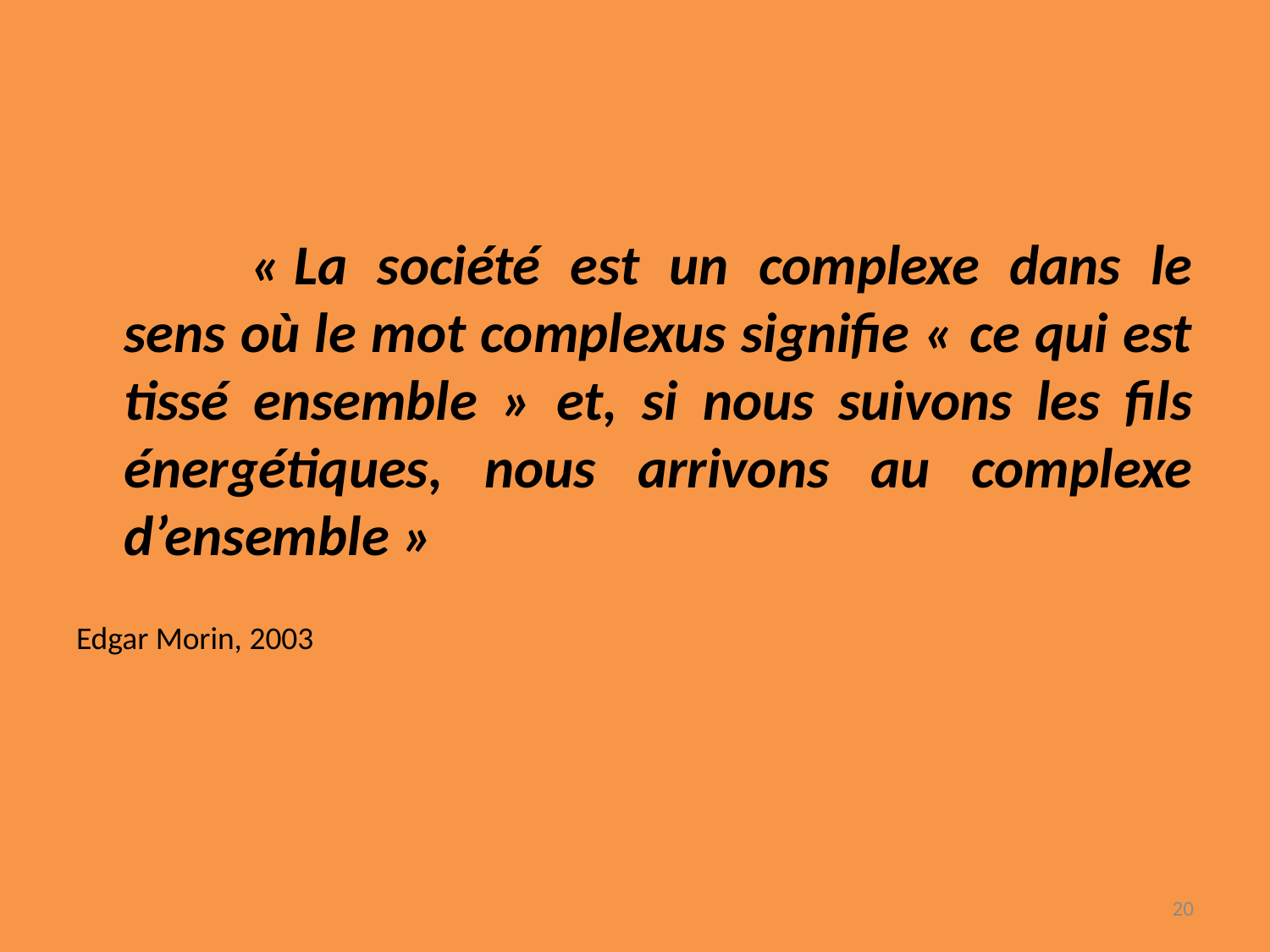

#
		« La société est un complexe dans le sens où le mot complexus signifie « ce qui est tissé ensemble » et, si nous suivons les fils énergétiques, nous arrivons au complexe d’ensemble »

Edgar Morin, 2003
20